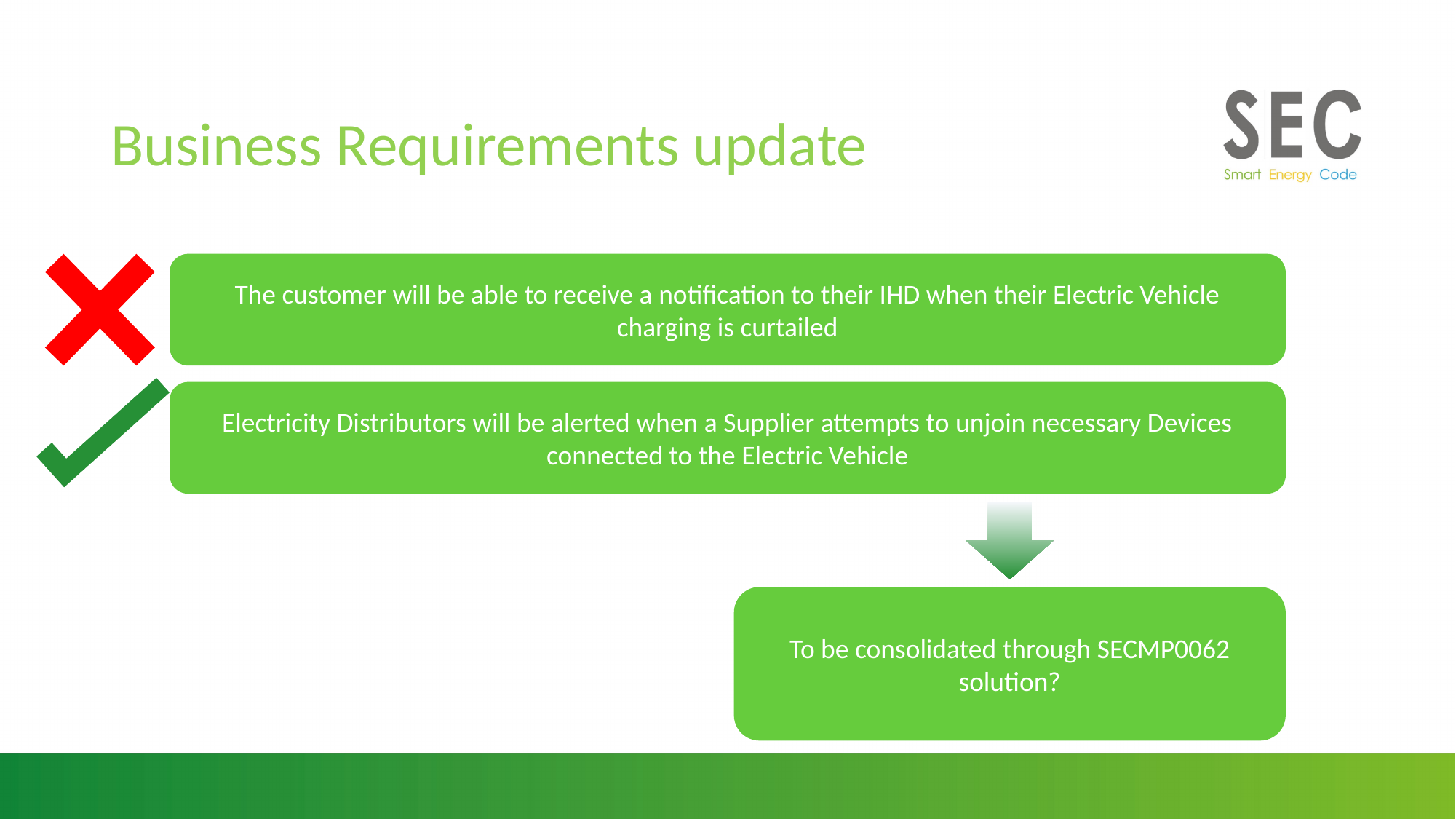

# Business Requirements update

The customer will be able to receive a notification to their IHD when their Electric Vehicle charging is curtailed
Electricity Distributors will be alerted when a Supplier attempts to unjoin necessary Devices connected to the Electric Vehicle

To be consolidated through SECMP0062 solution?